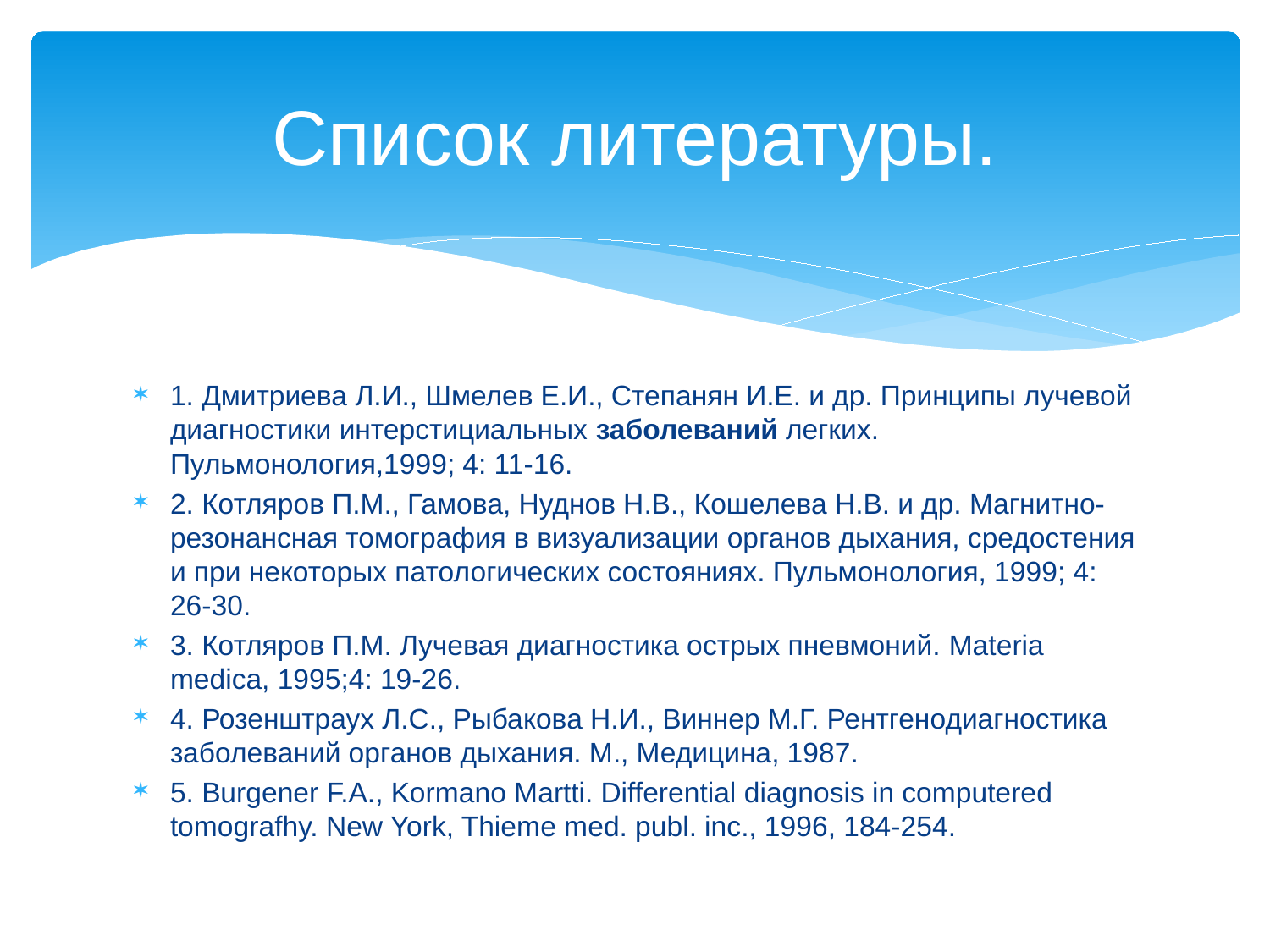

# Список литературы.
1. Дмитриева Л.И., Шмелев Е.И., Степанян И.Е. и др. Принципы лучевой диагностики интерстициальных заболеваний легких. Пульмонология,1999; 4: 11-16.
2. Котляров П.М., Гамова, Нуднов Н.В., Кошелева Н.В. и др. Магнитно-резонансная томография в визуализации органов дыхания, средостения и при некоторых патологических состояниях. Пульмонология, 1999; 4: 26-30.
3. Котляров П.М. Лучевая диагностика острых пневмоний. Materia medica, 1995;4: 19-26.
4. Розенштраух Л.С., Рыбакова Н.И., Виннер М.Г. Рентгенодиагностика заболеваний органов дыхания. М., Медицина, 1987.
5. Burgener F.A., Kormano Martti. Differential diagnosis in computered tomografhy. New York, Thieme med. publ. inc., 1996, 184-254.